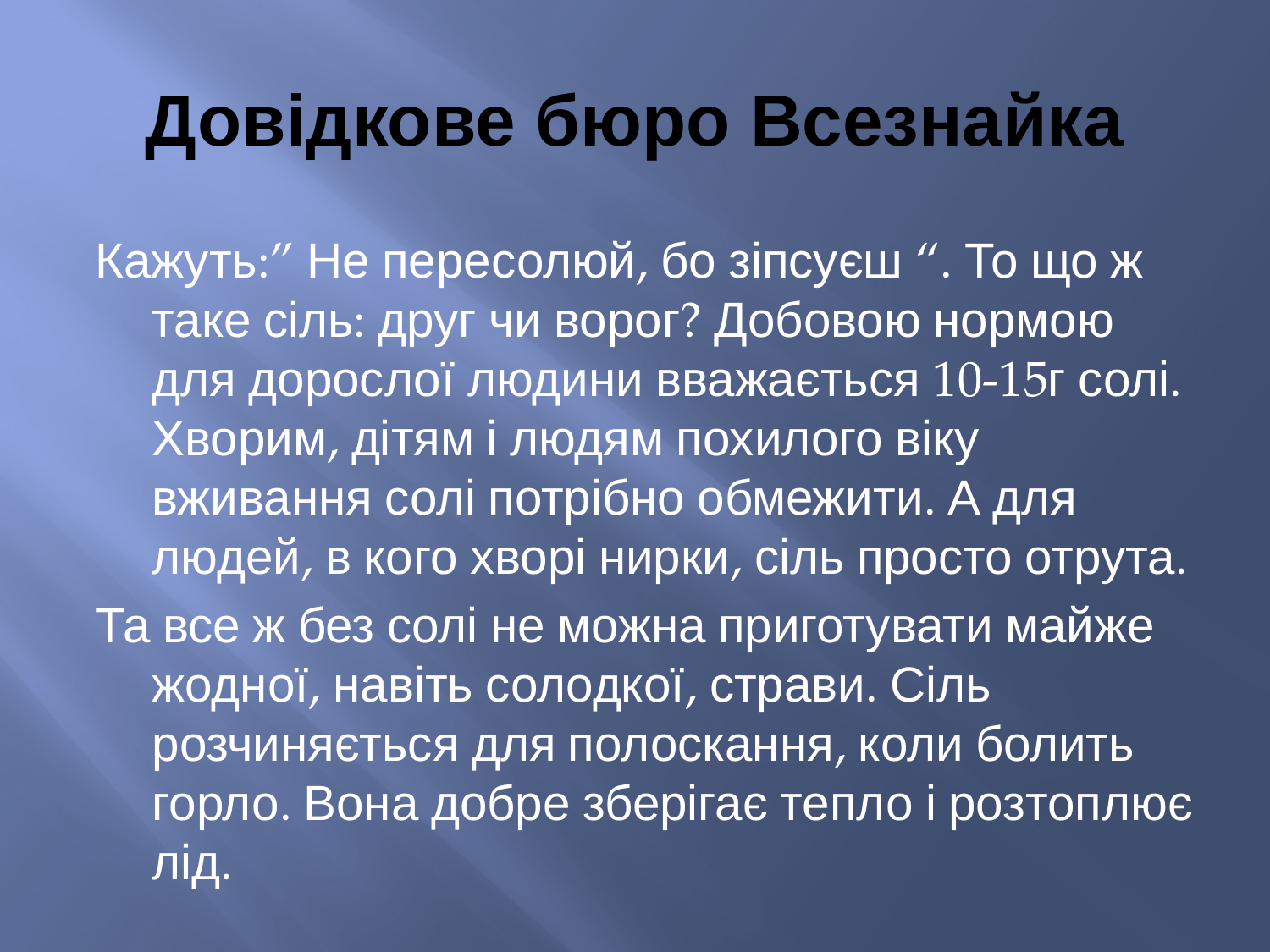

# Довідкове бюро Всезнайка
Кажуть:” Не пересолюй, бо зіпсуєш “. То що ж таке сіль: друг чи ворог? Добовою нормою для дорослої людини вважається 10-15г солі. Хворим, дітям і людям похилого віку вживання солі потрібно обмежити. А для людей, в кого хворі нирки, сіль просто отрута.
Та все ж без солі не можна приготувати майже жодної, навіть солодкої, страви. Сіль розчиняється для полоскання, коли болить горло. Вона добре зберігає тепло і розтоплює лід.